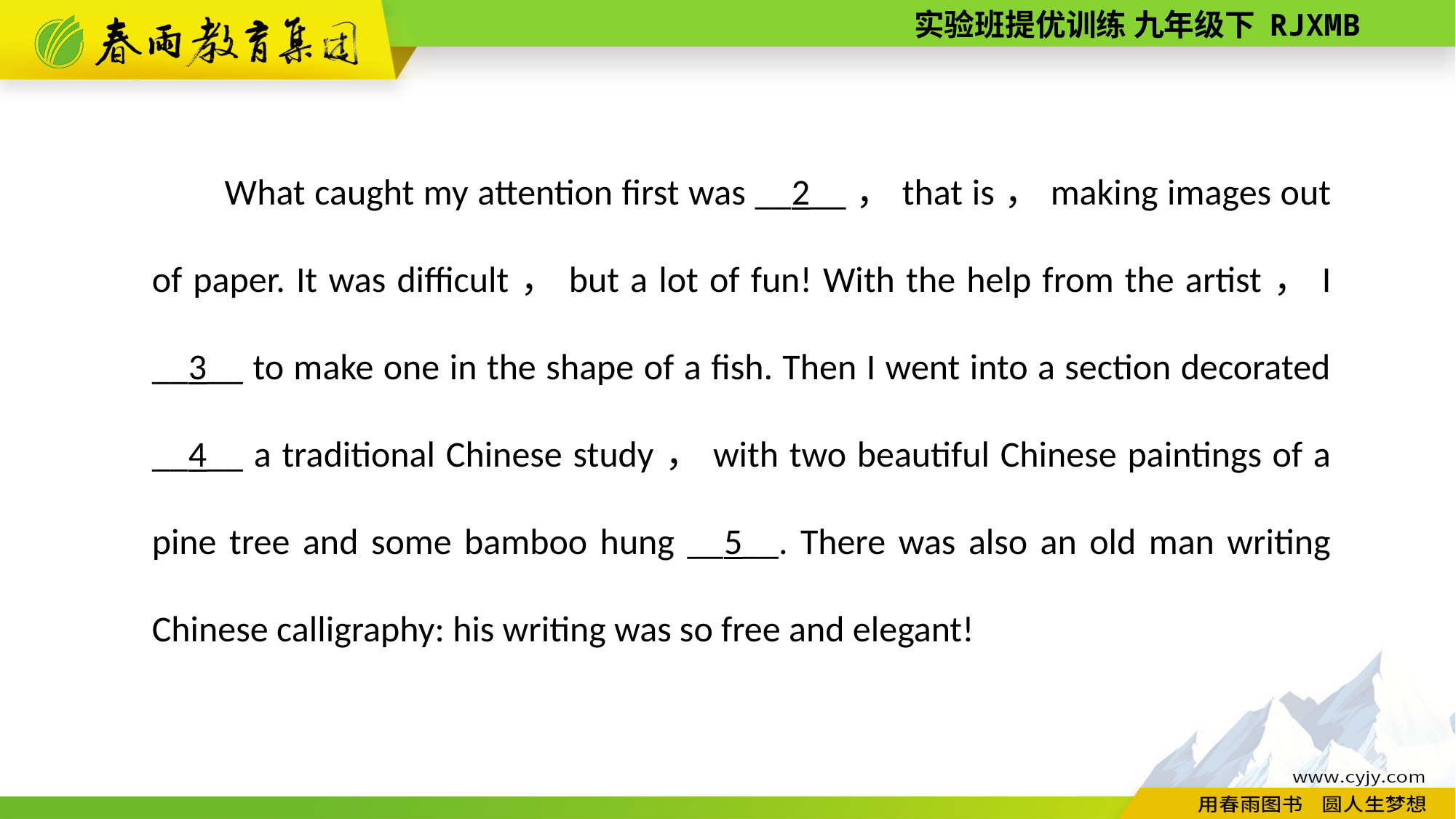

What caught my attention first was __2__，that is，making images out of paper. It was difficult，but a lot of fun! With the help from the artist，I __3__ to make one in the shape of a fish. Then I went into a section decorated __4__ a traditional Chinese study，with two beautiful Chinese paintings of a pine tree and some bamboo hung __5__. There was also an old man writing Chinese calligraphy: his writing was so free and elegant!